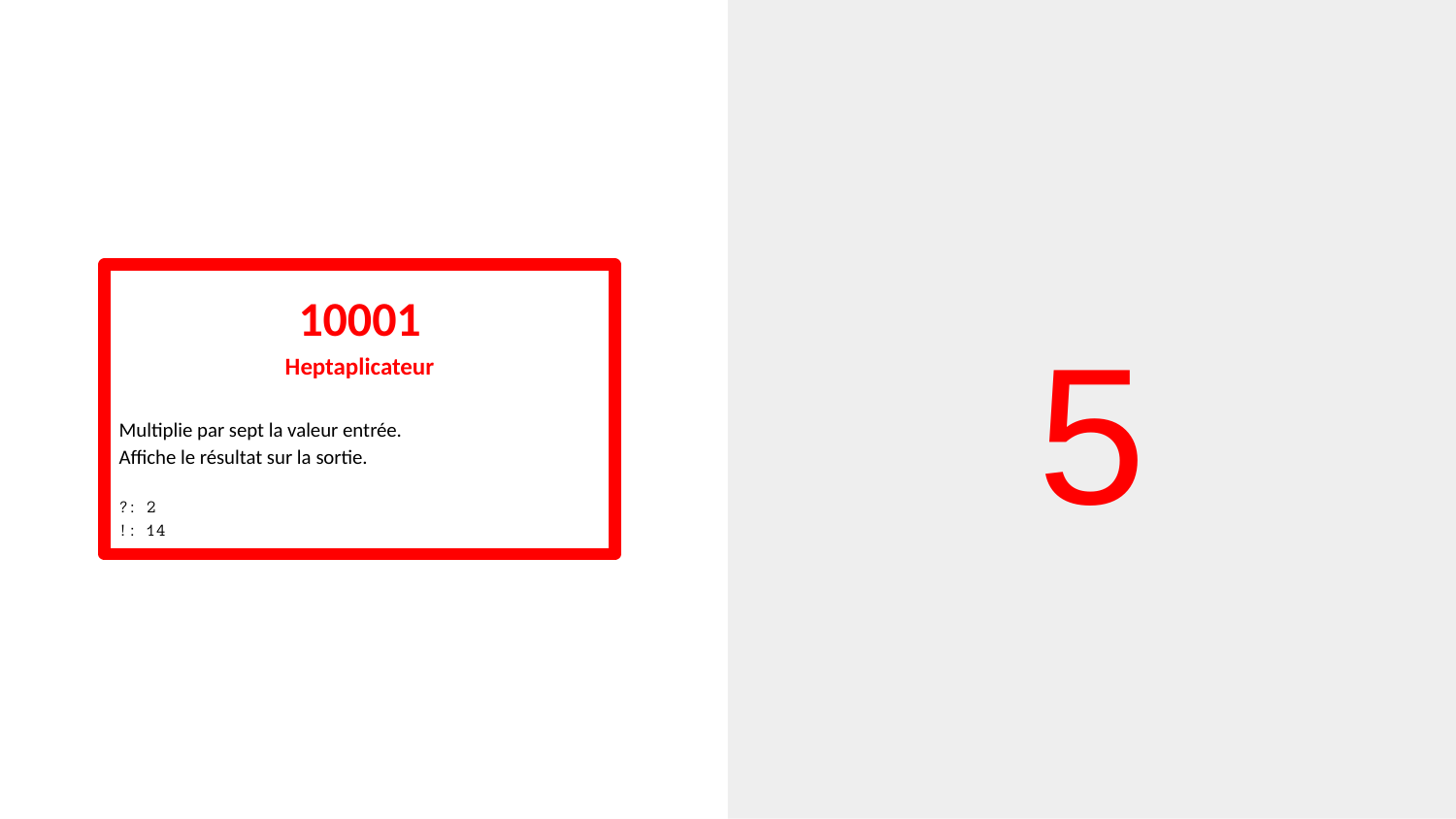

5
10001
Heptaplicateur
Multiplie par sept la valeur entrée.
Affiche le résultat sur la sortie.

?: 2
!: 14